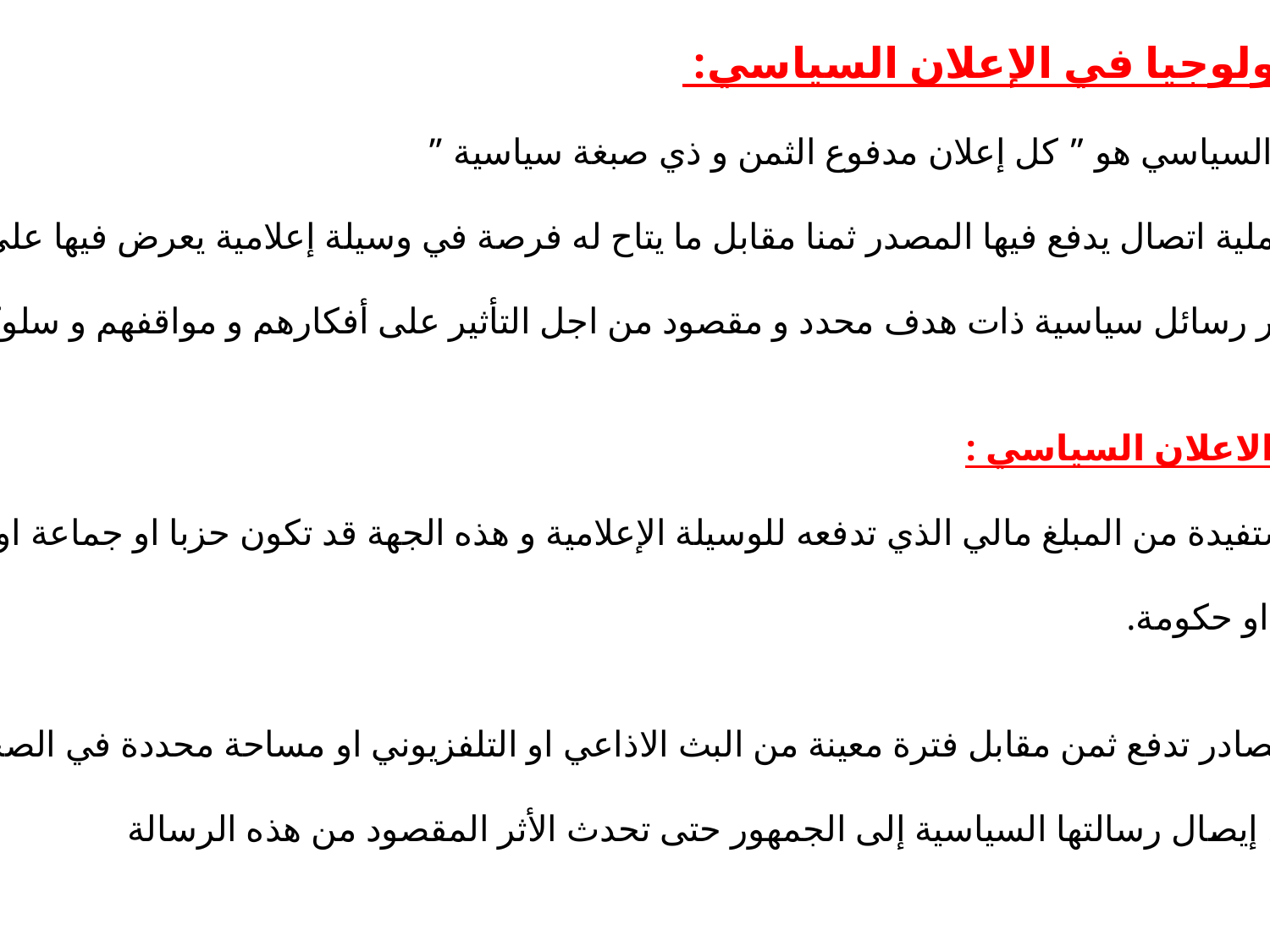

الأيديولوجيا في الإعلان السياسي:

الإعلان السياسي هو ” كل إعلان مدفوع الثمن و ذي صبغة سياسية ”

او هو عملية اتصال يدفع فيها المصدر ثمنا مقابل ما يتاح له فرصة في وسيلة إعلامية يعرض فيها على

الجماهير رسائل سياسية ذات هدف محدد و مقصود من اجل التأثير على أفكارهم و مواقفهم و سلوكهم

مصدر الاعلان السياسي :

جهة مستفيدة من المبلغ مالي الذي تدفعه للوسيلة الإعلامية و هذه الجهة قد تكون حزبا او جماعة او مرشحا

سياسيا او حكومة.

هذه المصادر تدفع ثمن مقابل فترة معينة من البث الاذاعي او التلفزيوني او مساحة محددة في الصحيفة

من اجل إيصال رسالتها السياسية إلى الجمهور حتى تحدث الأثر المقصود من هذه الرسالة